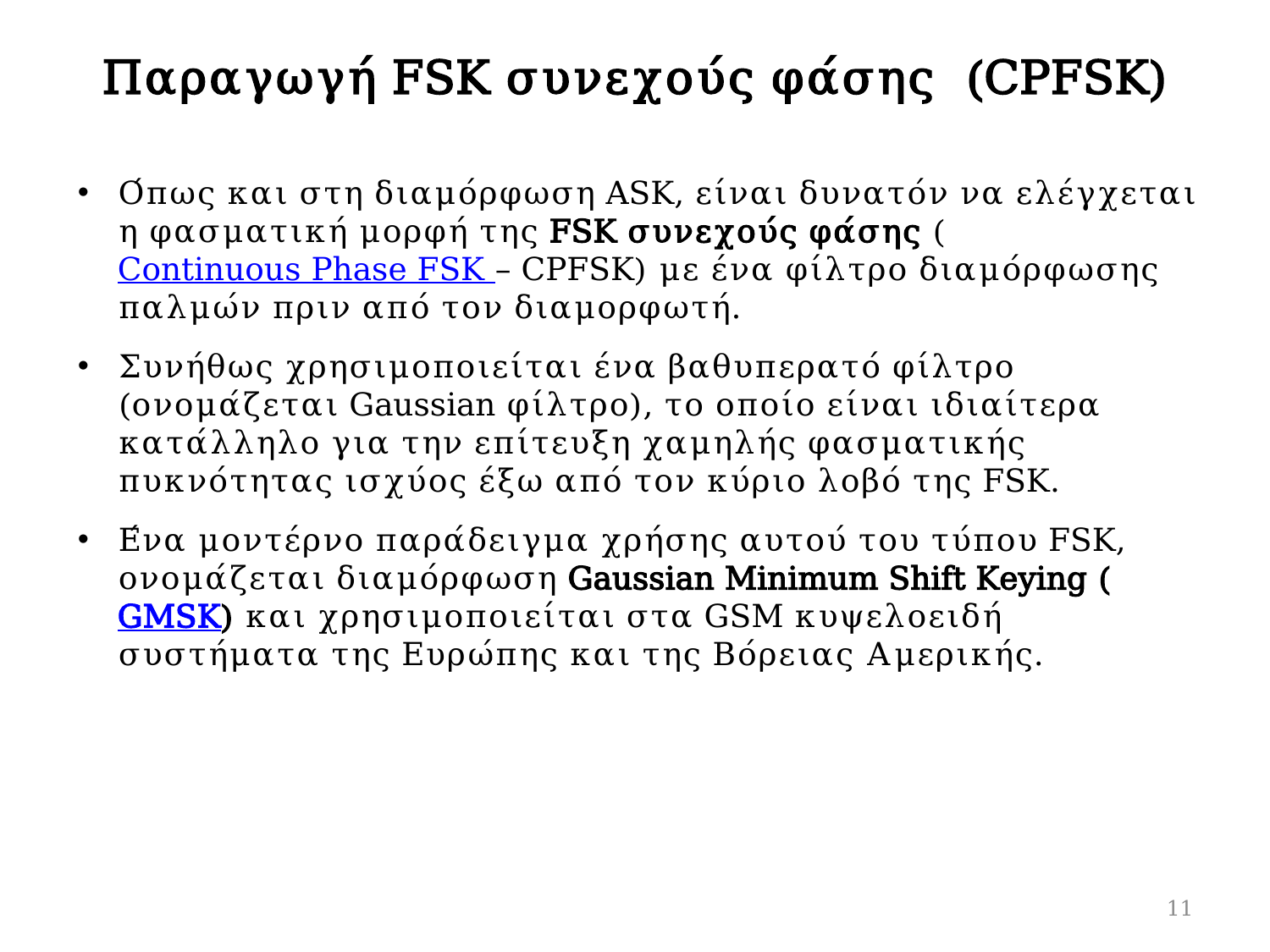

# Παραγωγή FSK συνεχούς φάσης  (CPFSK)
Όπως και στη διαμόρφωση ASK, είναι δυνατόν να ελέγχεται η φασματική μορφή της FSK συνεχούς φάσης (Continuous Phase FSK – CPFSK) με ένα φίλτρο διαμόρφωσης παλμών πριν από τον διαμορφωτή.
Συνήθως χρησιμοποιείται ένα βαθυπερατό φίλτρο (ονομάζεται Gaussian φίλτρο), το οποίο είναι ιδιαίτερα κατάλληλο για την επίτευξη χαμηλής φασματικής πυκνότητας ισχύος έξω από τον κύριο λοβό της FSK.
Ένα μοντέρνο παράδειγμα χρήσης αυτού του τύπου FSK, ονομάζεται διαμόρφωση Gaussian Minimum Shift Keying (GMSK) και χρησιμοποιείται στα GSM κυψελοειδή συστήματα της Ευρώπης και της Βόρειας Αμερικής.
11